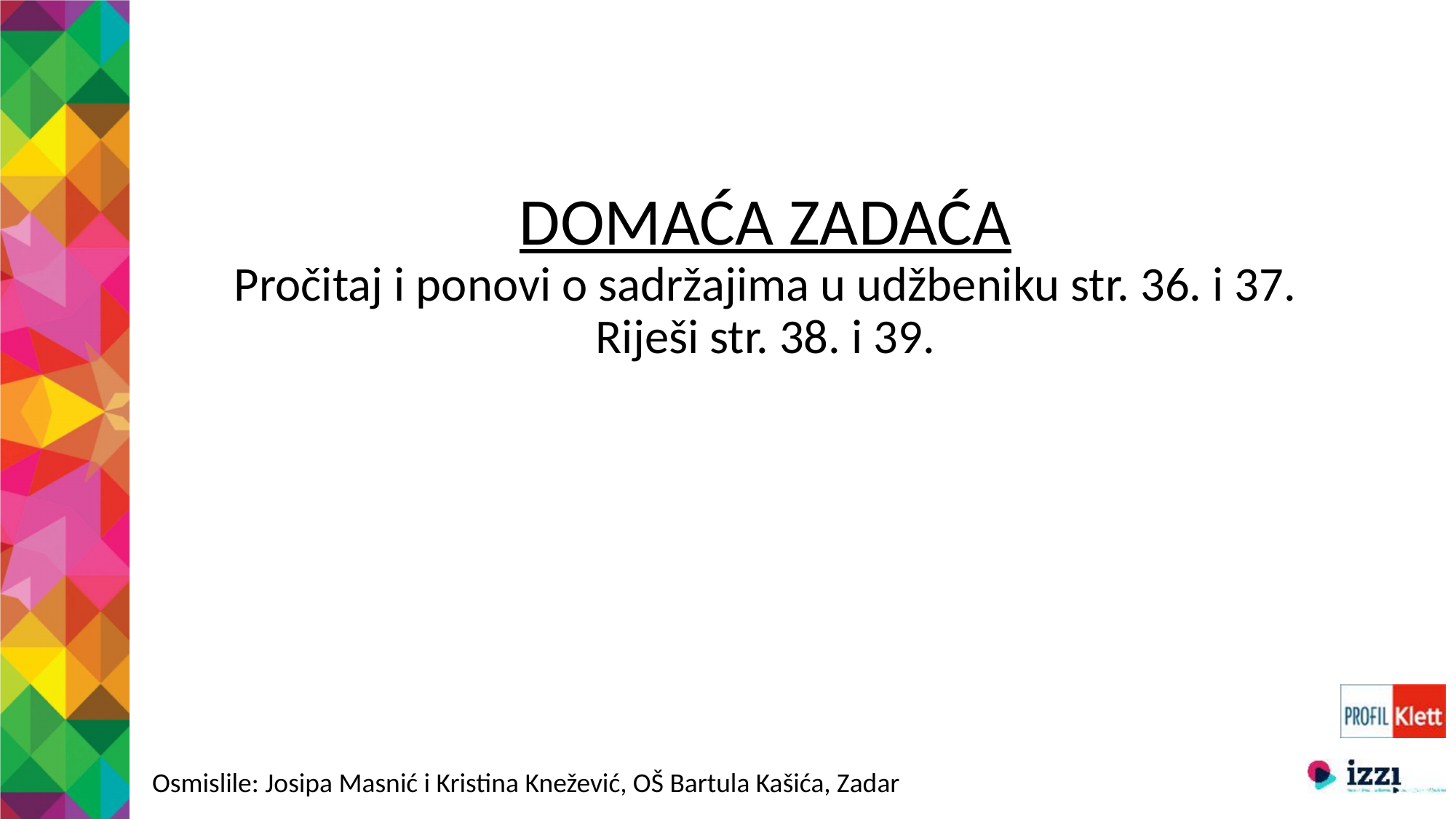

# DOMAĆA ZADAĆA Pročitaj i ponovi o sadržajima u udžbeniku str. 36. i 37. Riješi str. 38. i 39.
Osmislile: Josipa Masnić i Kristina Knežević, OŠ Bartula Kašića, Zadar